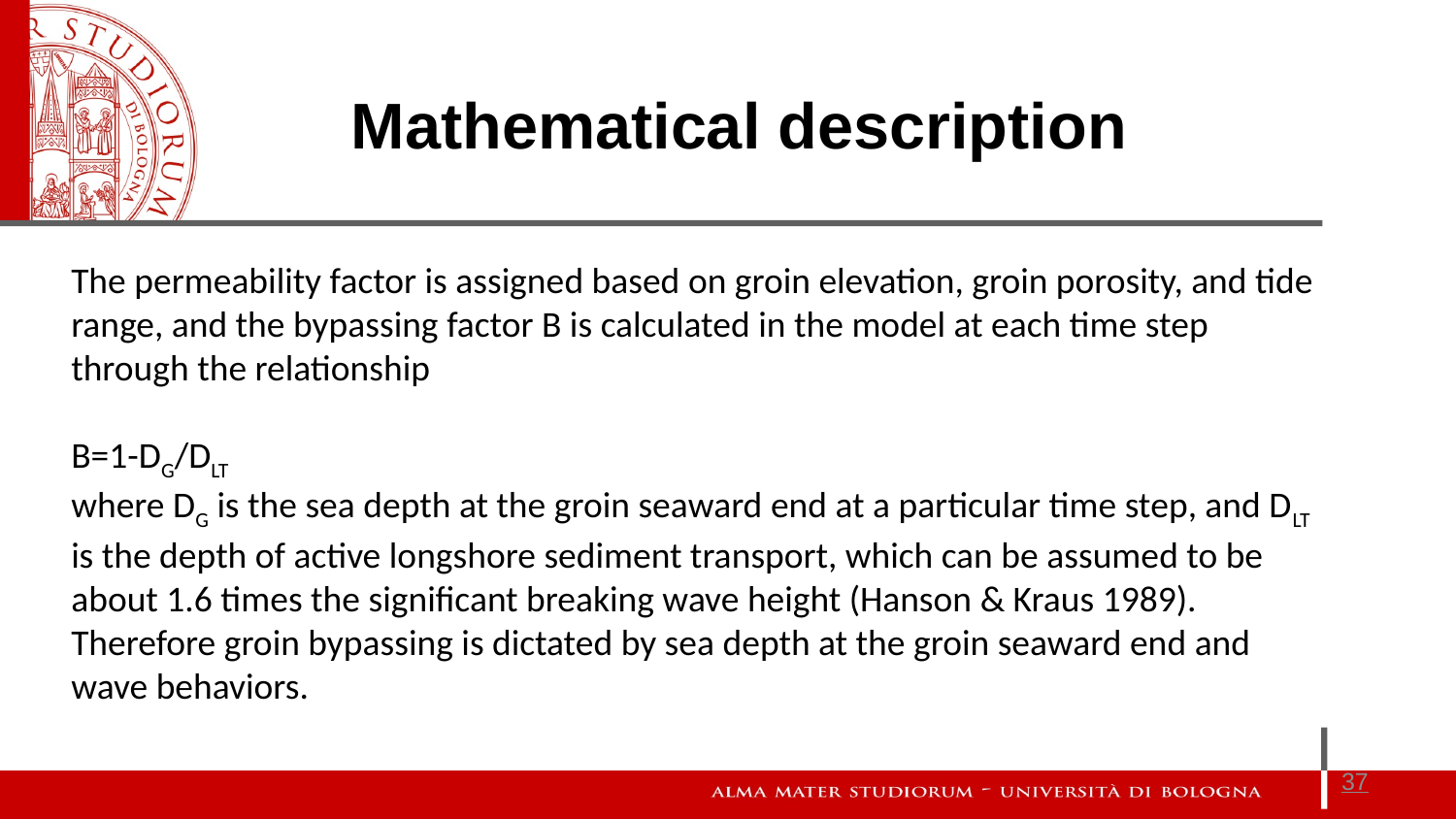

Mathematical description
The permeability factor is assigned based on groin elevation, groin porosity, and tide range, and the bypassing factor B is calculated in the model at each time step through the relationship

B=1-DG/DLT
where DG is the sea depth at the groin seaward end at a particular time step, and DLT is the depth of active longshore sediment transport, which can be assumed to be about 1.6 times the significant breaking wave height (Hanson & Kraus 1989). Therefore groin bypassing is dictated by sea depth at the groin seaward end and wave behaviors.
37